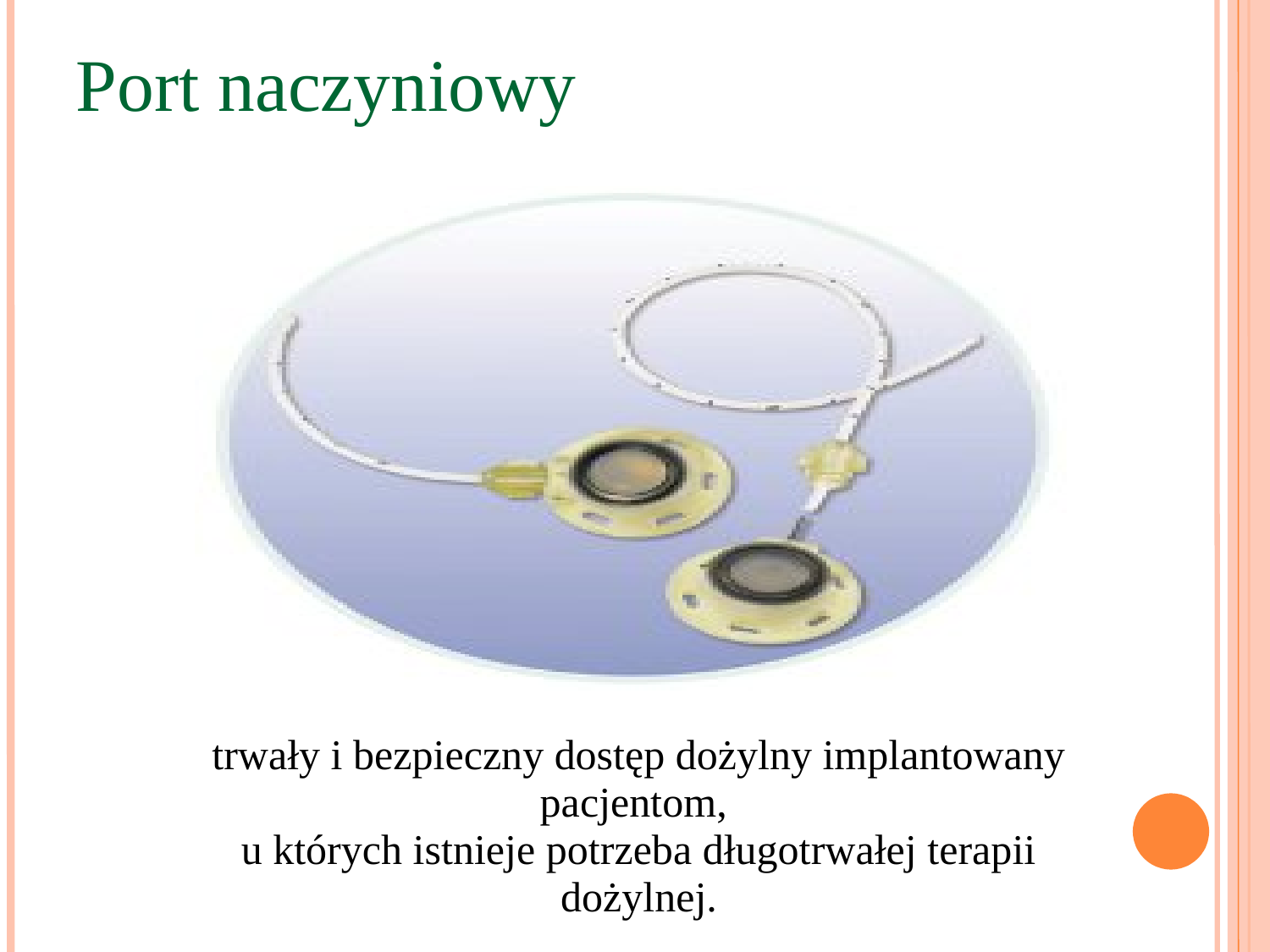

Port naczyniowy

trwały i bezpieczny dostęp dożylny implantowany pacjentom,
u których istnieje potrzeba długotrwałej terapii dożylnej.